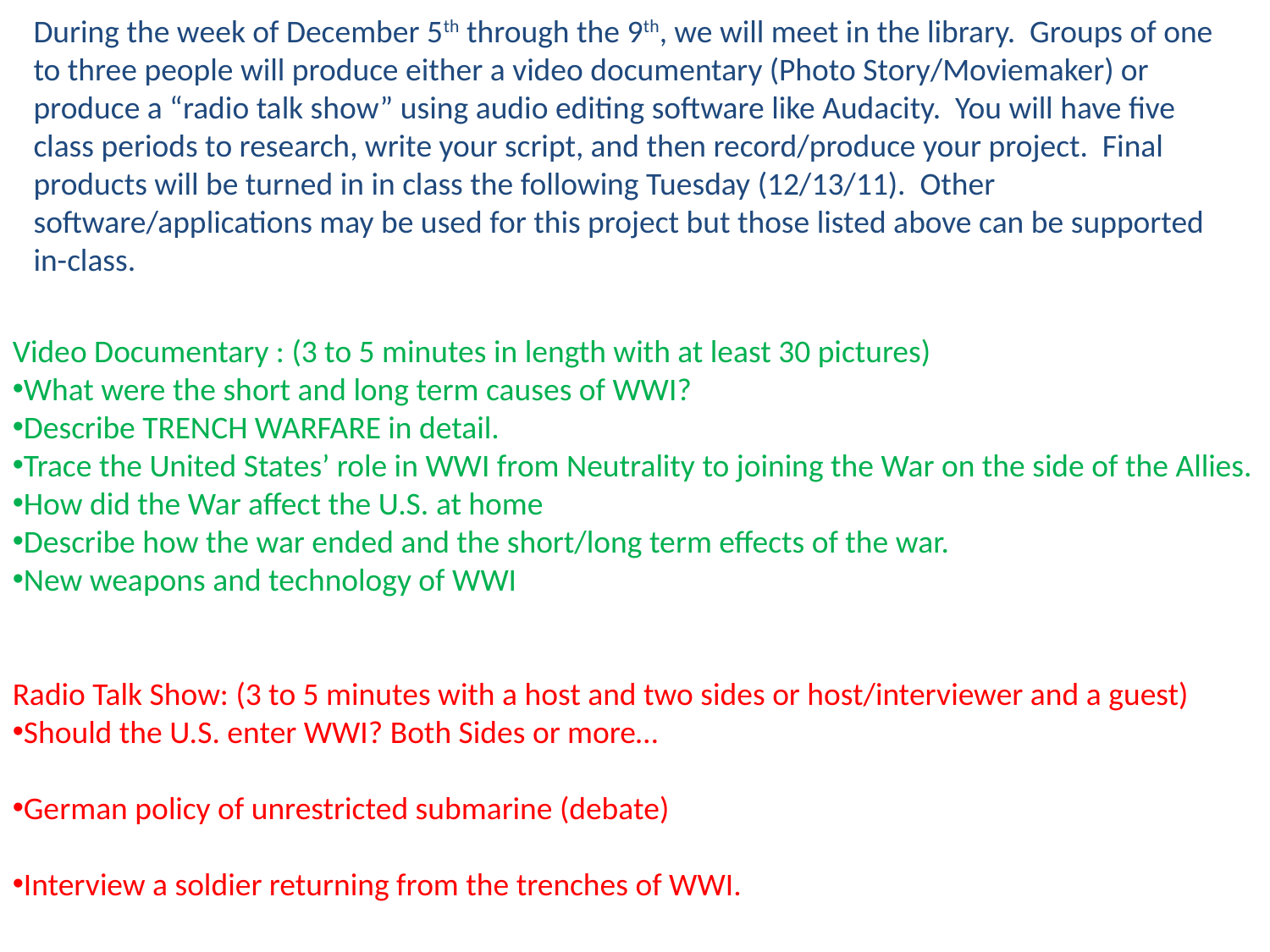

During the week of December 5th through the 9th, we will meet in the library.  Groups of one to three people will produce either a video documentary (Photo Story/Moviemaker) or produce a “radio talk show” using audio editing software like Audacity.  You will have five class periods to research, write your script, and then record/produce your project.  Final products will be turned in in class the following Tuesday (12/13/11).  Other software/applications may be used for this project but those listed above can be supported in-class.

Video Documentary : (3 to 5 minutes in length with at least 30 pictures)
What were the short and long term causes of WWI?
Describe TRENCH WARFARE in detail.
Trace the United States’ role in WWI from Neutrality to joining the War on the side of the Allies.
How did the War affect the U.S. at home
Describe how the war ended and the short/long term effects of the war.
New weapons and technology of WWI

Radio Talk Show: (3 to 5 minutes with a host and two sides or host/interviewer and a guest)
Should the U.S. enter WWI? Both Sides or more…

German policy of unrestricted submarine (debate)

Interview a soldier returning from the trenches of WWI.